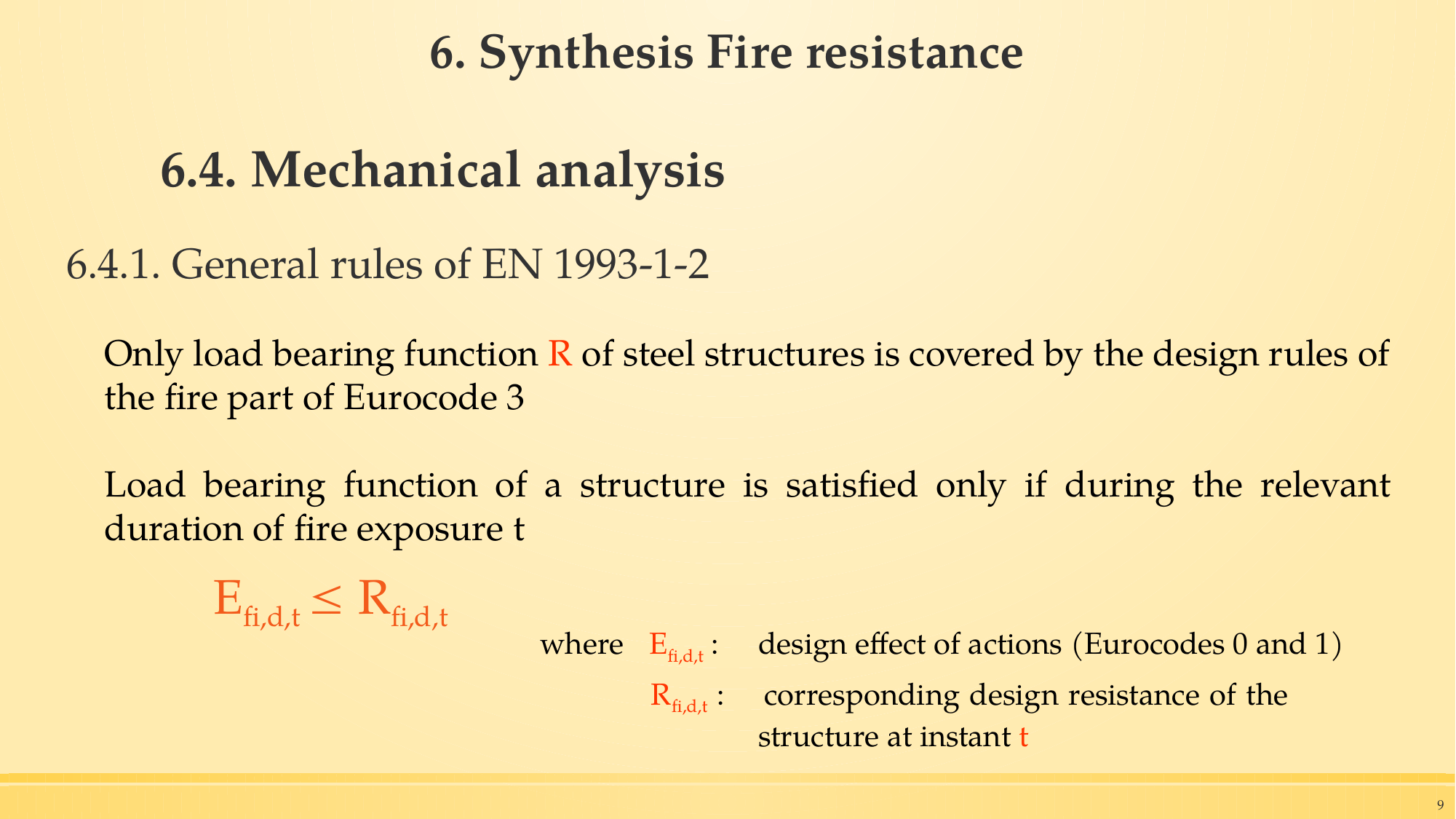

6. Synthesis Fire resistance
# 6.4. Mechanical analysis
6.4.1. General rules of EN 1993-1-2
Only load bearing function R of steel structures is covered by the design rules of the fire part of Eurocode 3

Load bearing function of a structure is satisfied only if during the relevant duration of fire exposure t
	Efi,d,t ≤ Rfi,d,t
where 	Efi,d,t : 	design effect of actions (Eurocodes 0 and 1)
 	Rfi,d,t : 	corresponding design resistance of the 				structure at instant t